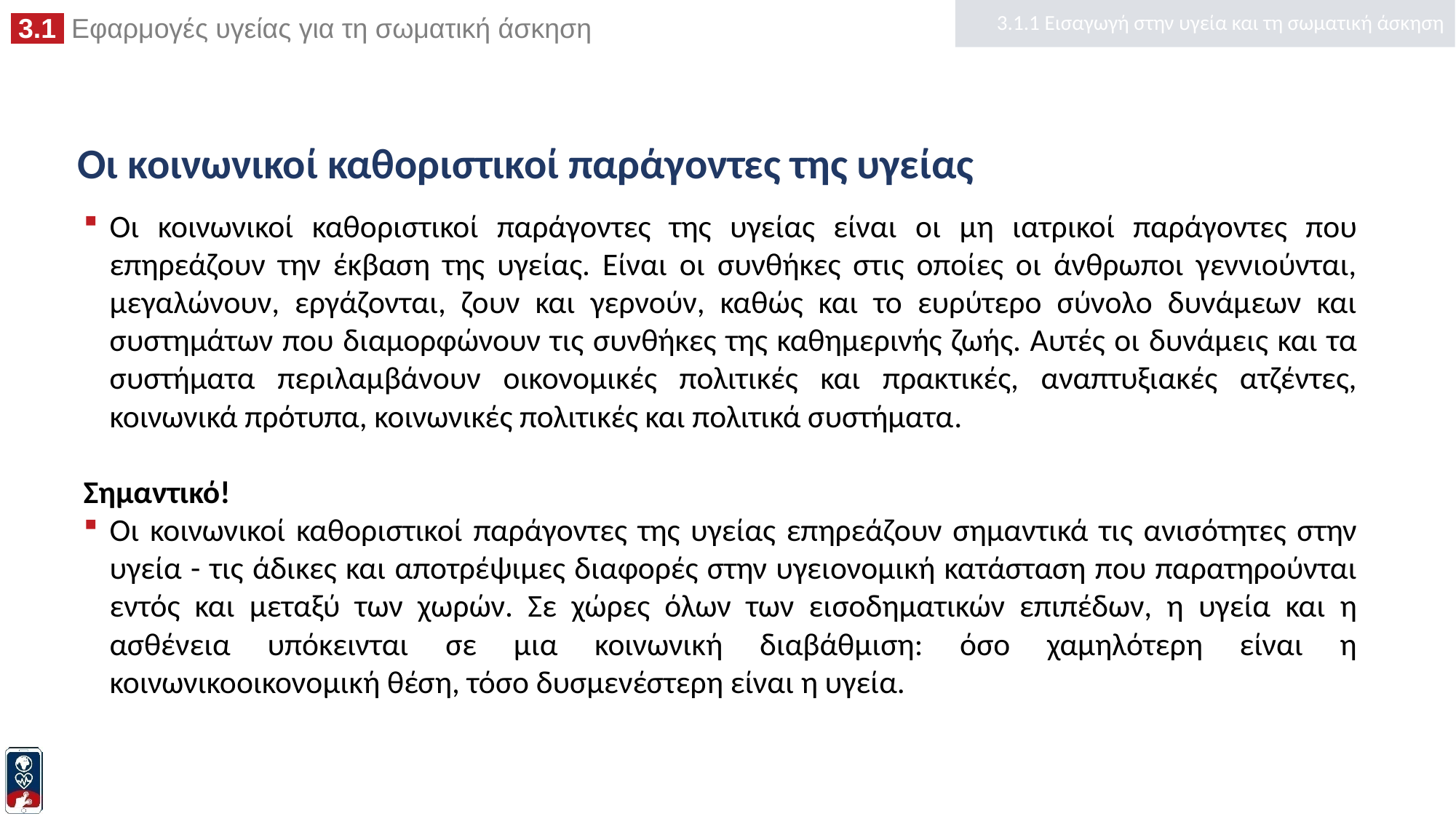

3.1.1 Εισαγωγή στην υγεία και τη σωματική άσκηση
# Οι κοινωνικοί καθοριστικοί παράγοντες της υγείας
Οι κοινωνικοί καθοριστικοί παράγοντες της υγείας είναι οι μη ιατρικοί παράγοντες που επηρεάζουν την έκβαση της υγείας. Είναι οι συνθήκες στις οποίες οι άνθρωποι γεννιούνται, μεγαλώνουν, εργάζονται, ζουν και γερνούν, καθώς και το ευρύτερο σύνολο δυνάμεων και συστημάτων που διαμορφώνουν τις συνθήκες της καθημερινής ζωής. Αυτές οι δυνάμεις και τα συστήματα περιλαμβάνουν οικονομικές πολιτικές και πρακτικές, αναπτυξιακές ατζέντες, κοινωνικά πρότυπα, κοινωνικές πολιτικές και πολιτικά συστήματα.
Σημαντικό!
Οι κοινωνικοί καθοριστικοί παράγοντες της υγείας επηρεάζουν σημαντικά τις ανισότητες στην υγεία - τις άδικες και αποτρέψιμες διαφορές στην υγειονομική κατάσταση που παρατηρούνται εντός και μεταξύ των χωρών. Σε χώρες όλων των εισοδηματικών επιπέδων, η υγεία και η ασθένεια υπόκεινται σε μια κοινωνική διαβάθμιση: όσο χαμηλότερη είναι η κοινωνικοοικονομική θέση, τόσο δυσμενέστερη είναι η υγεία.